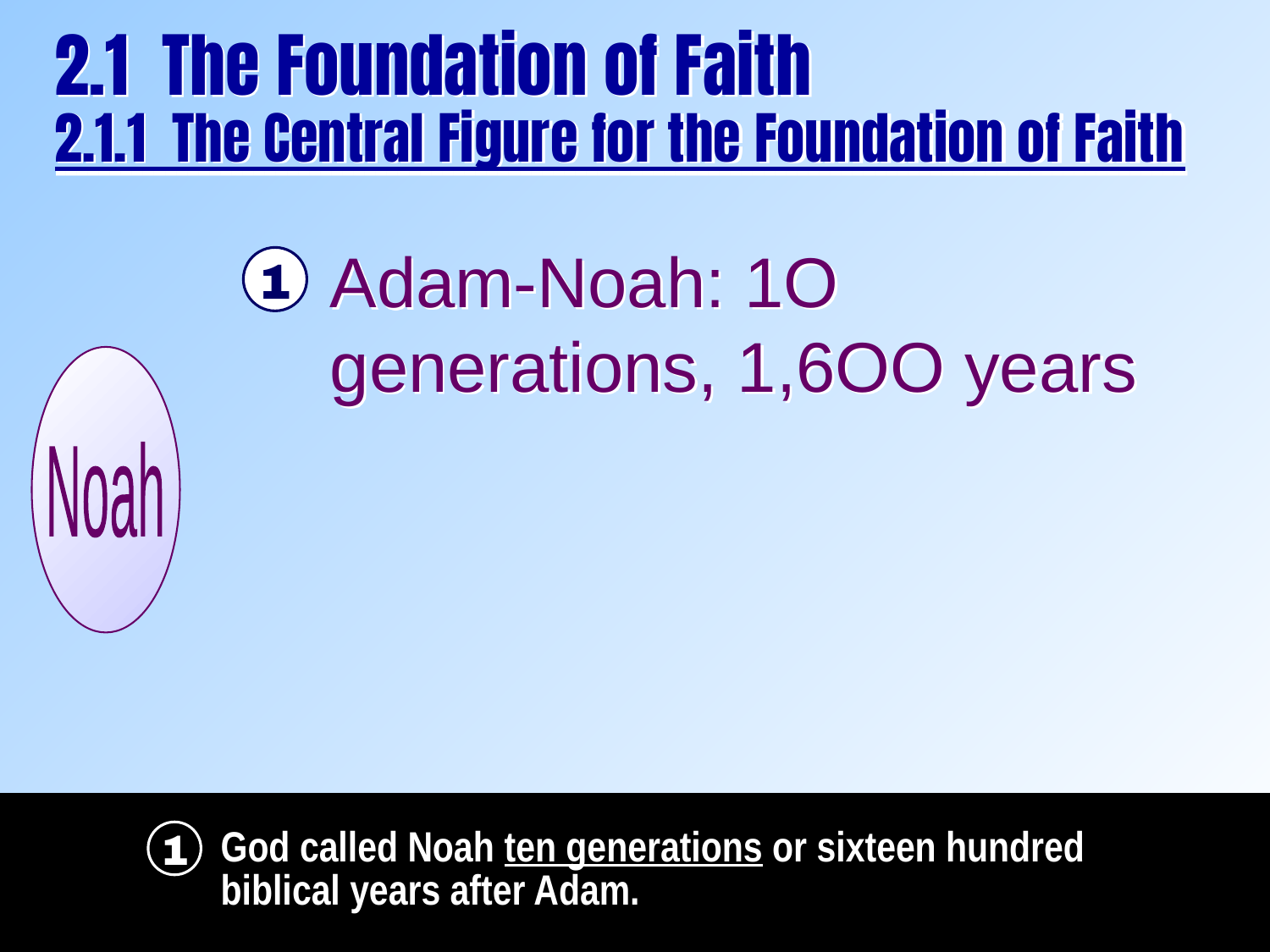

2.1  The Foundation of Faith
2.1.1  The Central Figure for the Foundation of Faith
Adam-Noah: 1O generations, 1,6OO years
1

Noah

God called Noah ten generations or sixteen hundred biblical years after Adam.
1